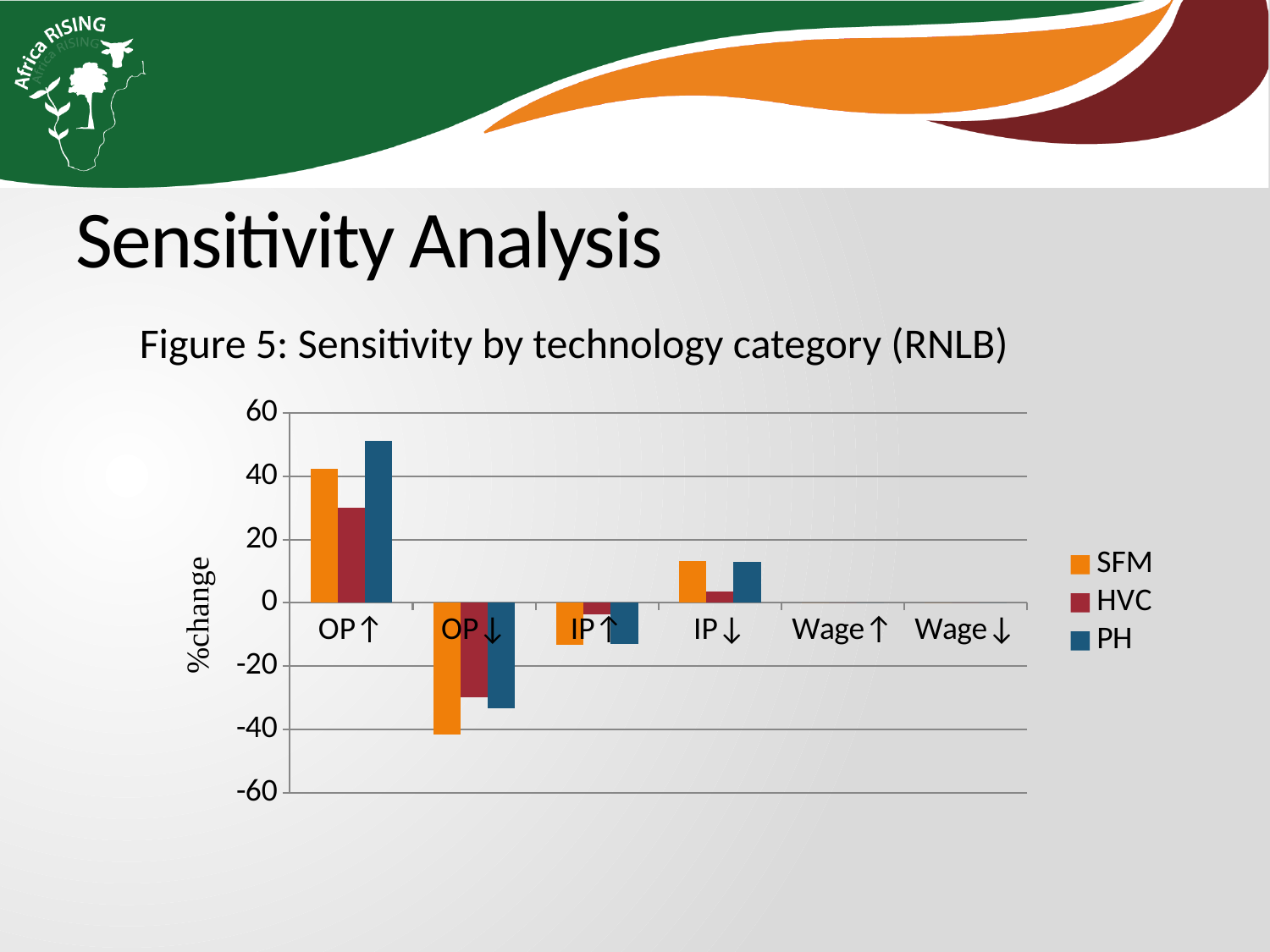

# Sensitivity Analysis
Figure 5: Sensitivity by technology category (RNLB)

### Chart

| Category | SFM | HVC | PH |
|---|---|---|---|
| OP↑ | 42.24901067880044 | 30.00487104283678 | 51.27709008926131 |
| OP↓ | -41.70578443419792 | -29.97037473714193 | -33.469670349239244 |
| IP↑ | -13.306453715617517 | -3.5754525556550987 | -12.93469099318679 |
| IP↓ | 13.306453716709349 | 3.5753627967954724 | 12.934691014862606 |
| Wage↑ | 0.0 | 0.0 | 0.0 |
| Wage↓ | 0.0 | 0.0 | 0.0 |